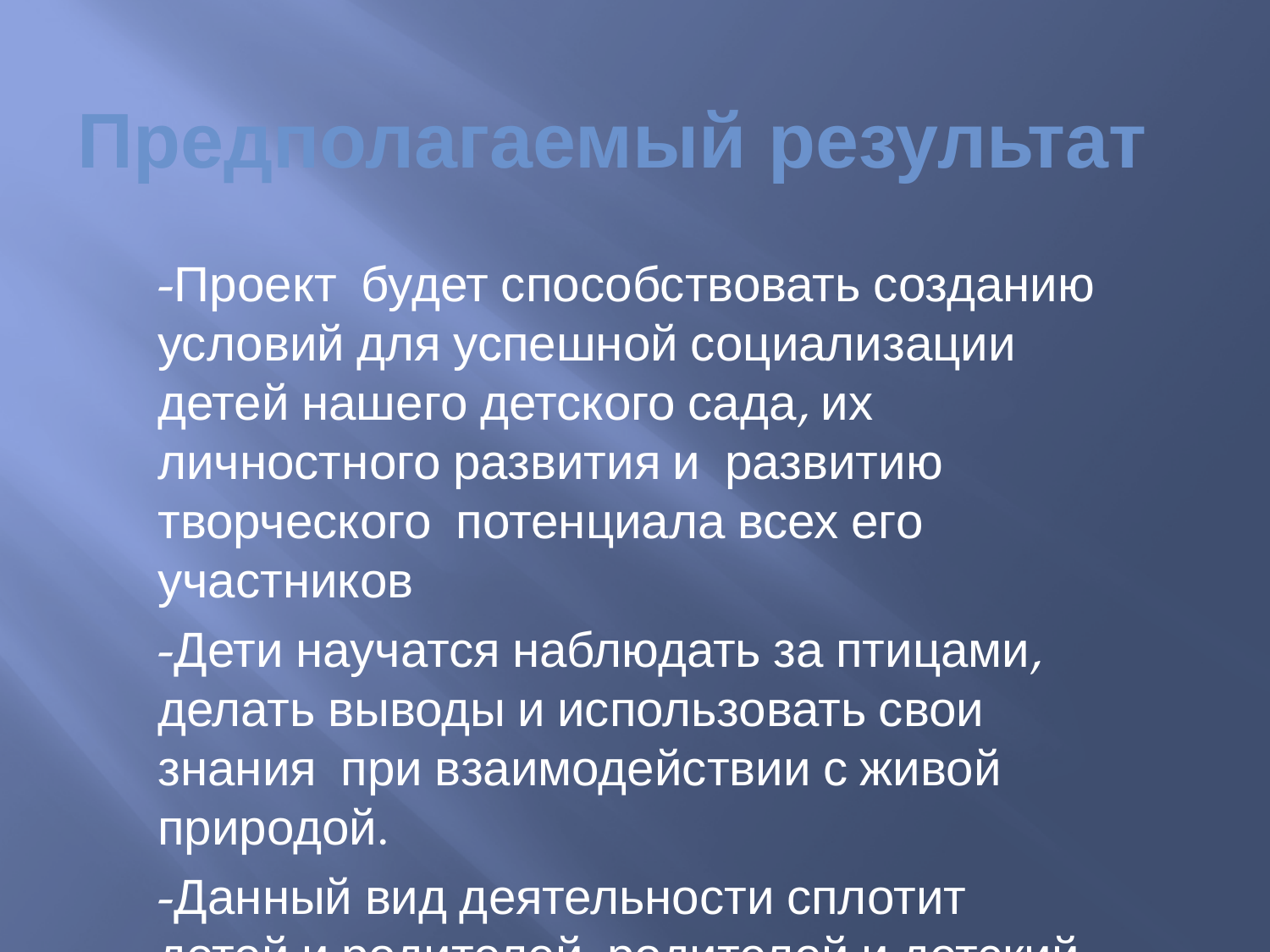

# Предполагаемый результат
-Проект  будет способствовать созданию условий для успешной социализации детей нашего детского сада, их личностного развития и  развитию творческого  потенциала всех его участников
-Дети научатся наблюдать за птицами, делать выводы и использовать свои знания  при взаимодействии с живой природой.
-Данный вид деятельности сплотит детей и родителей, родителей и детский сад.